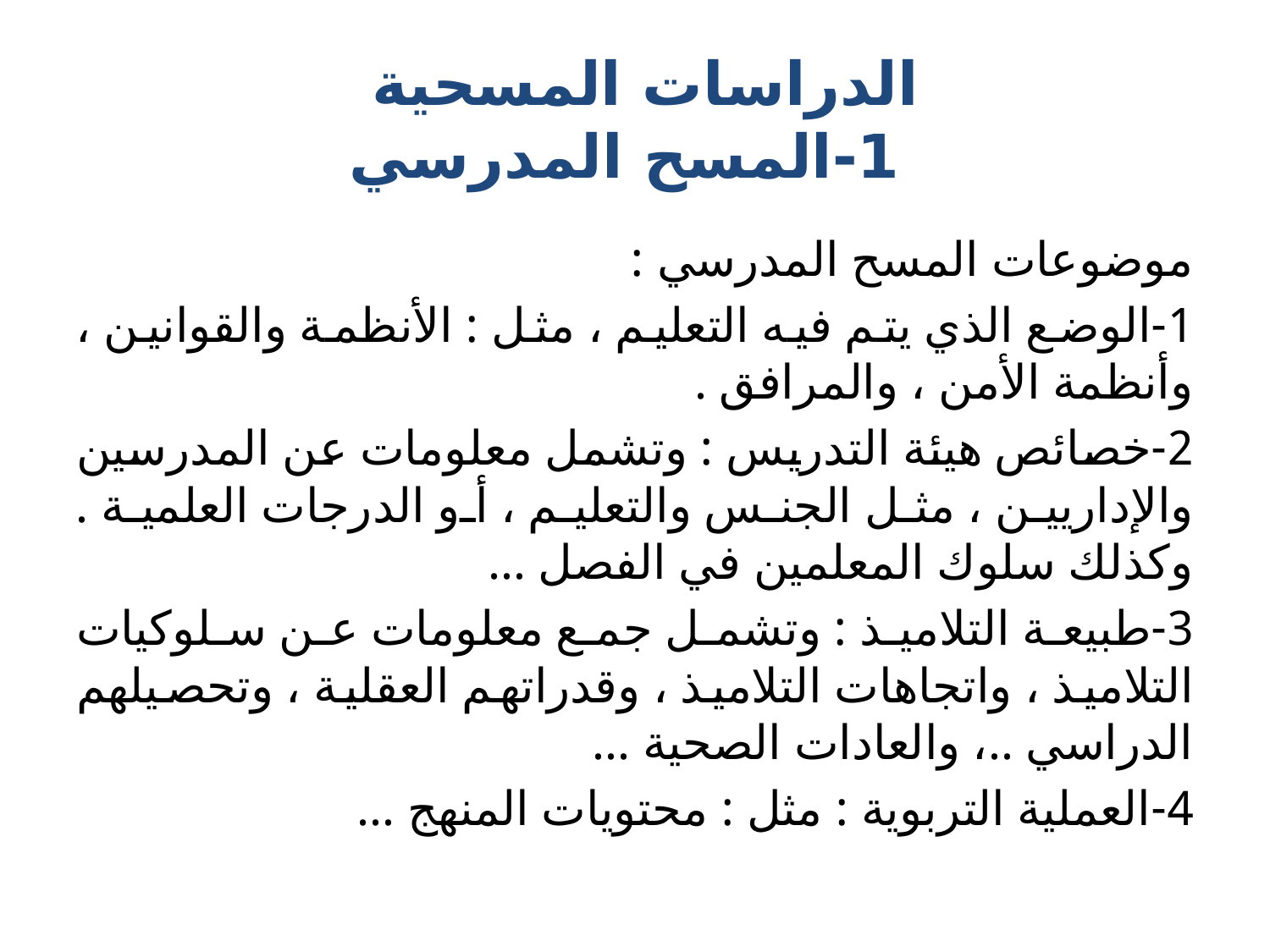

# الدراسات المسحية 1-المسح المدرسي
موضوعات المسح المدرسي :
1-الوضع الذي يتم فيه التعليم ، مثل : الأنظمة والقوانين ، وأنظمة الأمن ، والمرافق .
2-خصائص هيئة التدريس : وتشمل معلومات عن المدرسين والإداريين ، مثل الجنس والتعليم ، أو الدرجات العلمية . وكذلك سلوك المعلمين في الفصل ...
3-طبيعة التلاميذ : وتشمل جمع معلومات عن سلوكيات التلاميذ ، واتجاهات التلاميذ ، وقدراتهم العقلية ، وتحصيلهم الدراسي ..، والعادات الصحية ...
4-العملية التربوية : مثل : محتويات المنهج ...